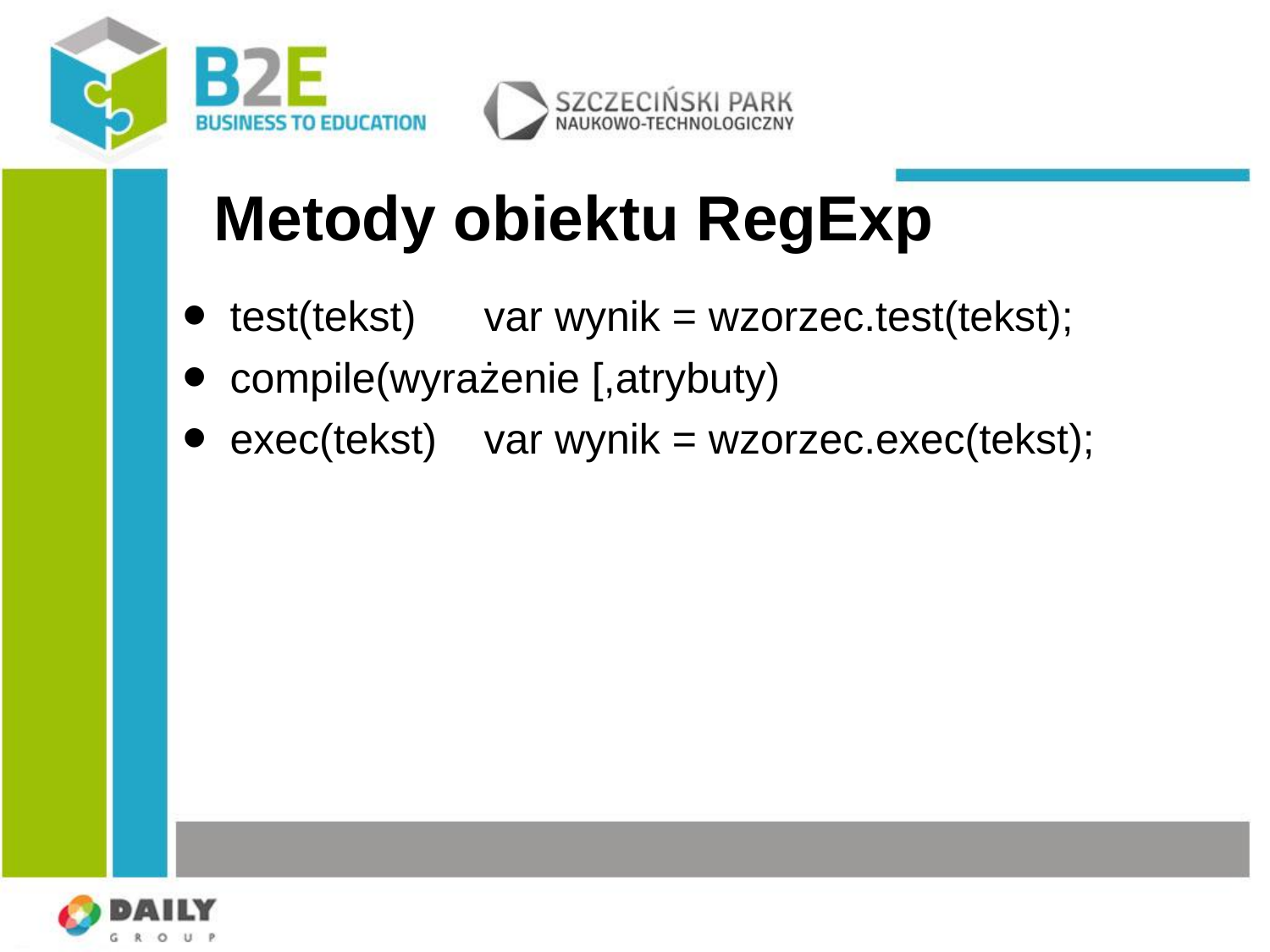

Metody obiektu RegExp
test(tekst)	var wynik = wzorzec.test(tekst);
compile(wyrażenie [,atrybuty)
exec(tekst)	var wynik = wzorzec.exec(tekst);